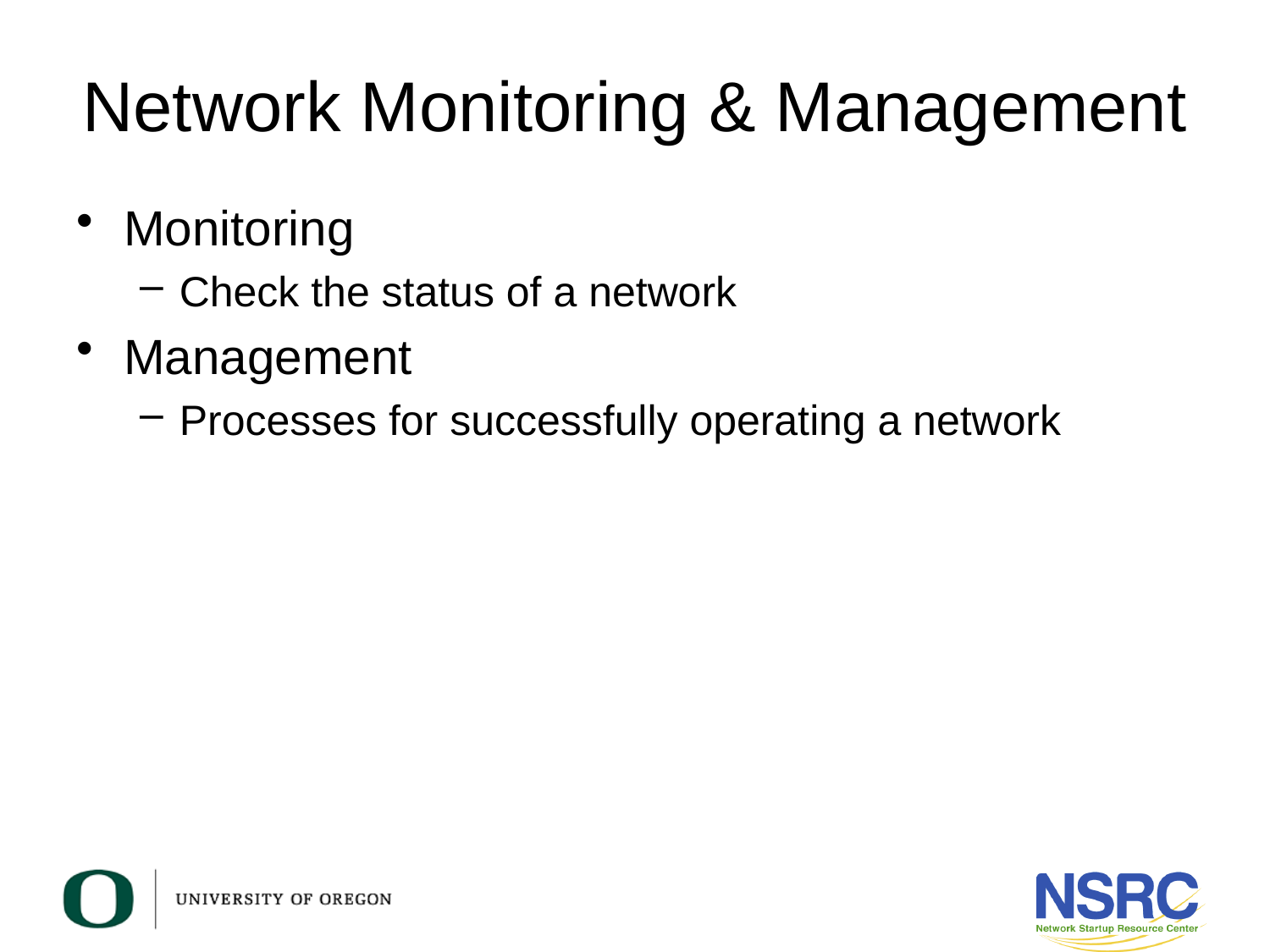

# Network Monitoring & Management
Monitoring
Check the status of a network
Management
Processes for successfully operating a network